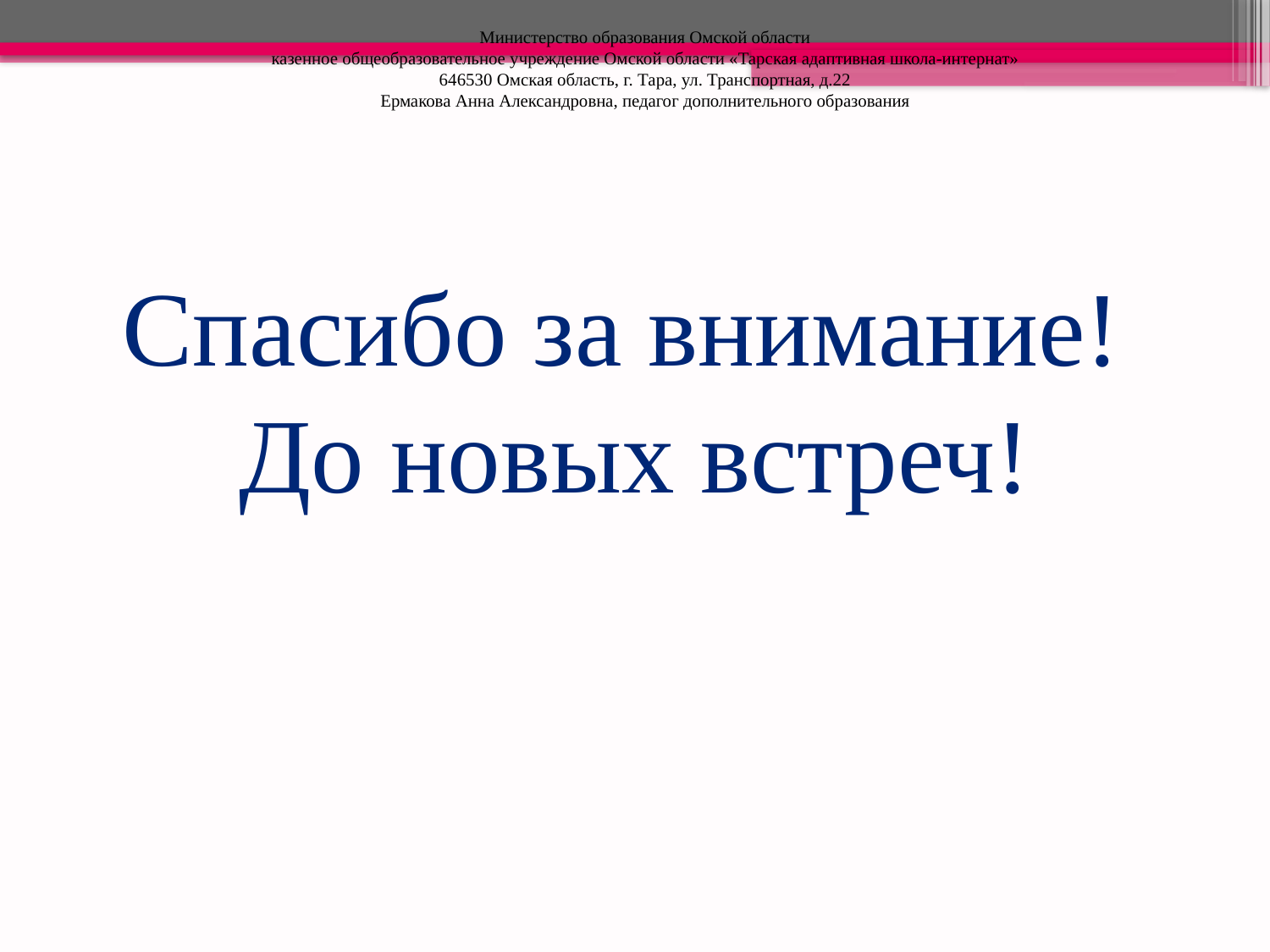

Министерство образования Омской области
казенное общеобразовательное учреждение Омской области «Тарская адаптивная школа-интернат»
646530 Омская область, г. Тара, ул. Транспортная, д.22
Ермакова Анна Александровна, педагог дополнительного образования
# Спасибо за внимание! До новых встреч!